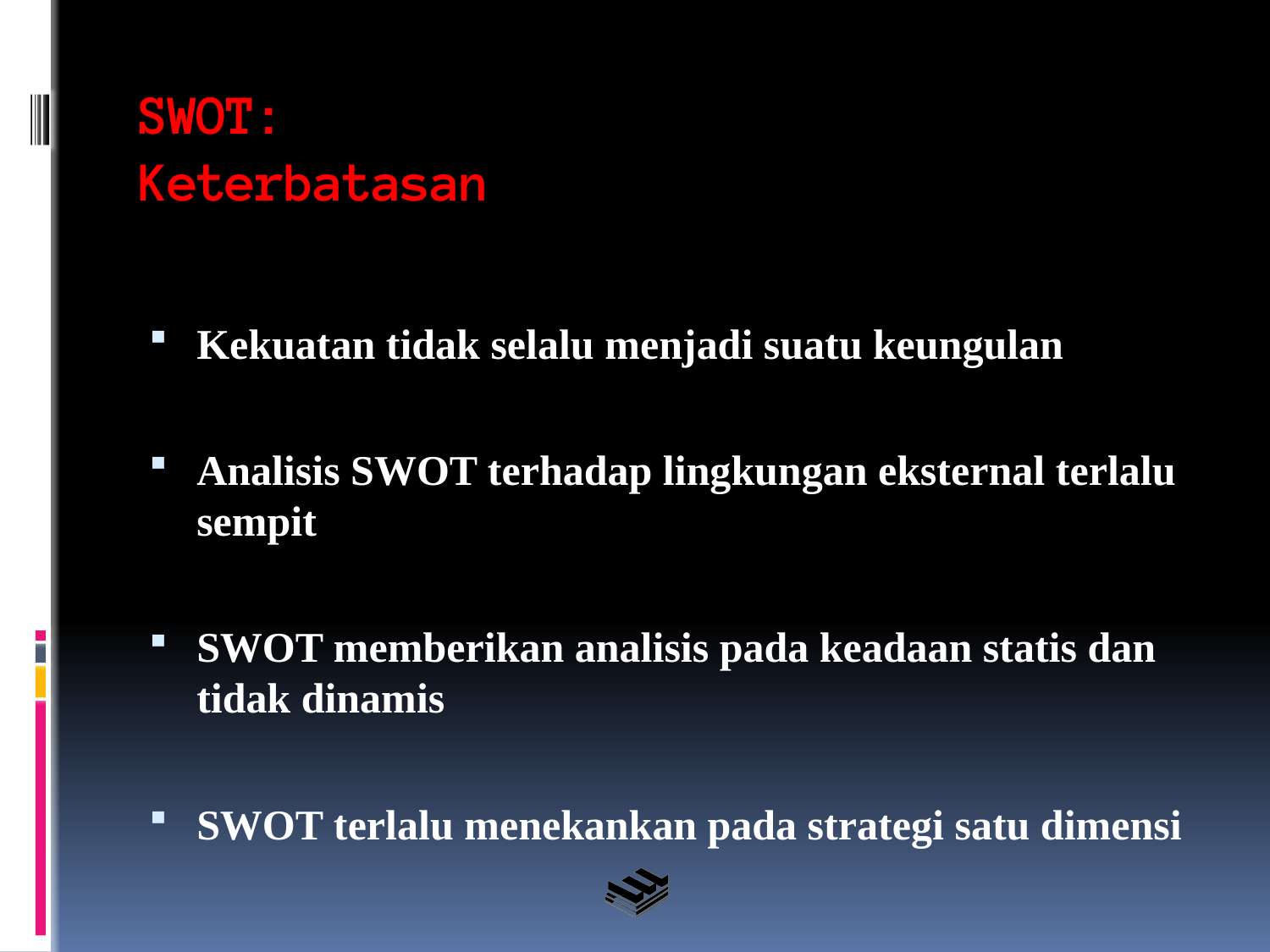

# SWOT: Keterbatasan

Kekuatan tidak selalu menjadi suatu keungulan

Analisis SWOT terhadap lingkungan eksternal terlalu sempit

SWOT memberikan analisis pada keadaan statis dan tidak dinamis

SWOT terlalu menekankan pada strategi satu dimensi